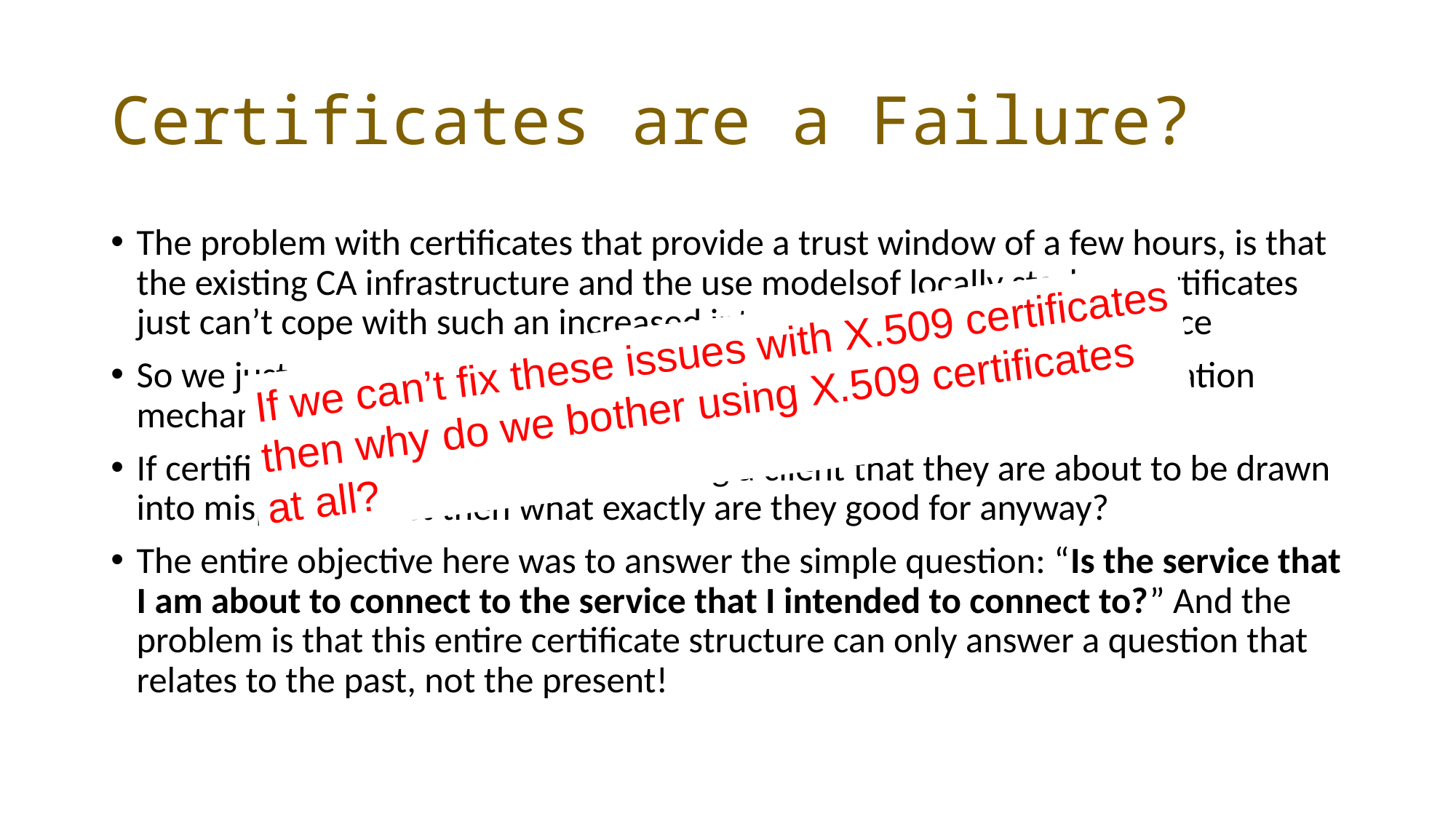

# Certificates are a Failure?
The problem with certificates that provide a trust window of a few hours, is that the existing CA infrastructure and the use modelsof locally stashed certificates just can’t cope with such an increased intensity of certificate re-issuance
So we just persist with long-lived certificates and non-functional revocation mechanisms
If certificates are incapable of informing a client that they are about to be drawn into misplaced trust then what exactly are they good for anyway?
The entire objective here was to answer the simple question: “Is the service that I am about to connect to the service that I intended to connect to?” And the problem is that this entire certificate structure can only answer a question that relates to the past, not the present!

If we can’t fix these issues with X.509 certificates then why do we bother using X.509 certificates at all?